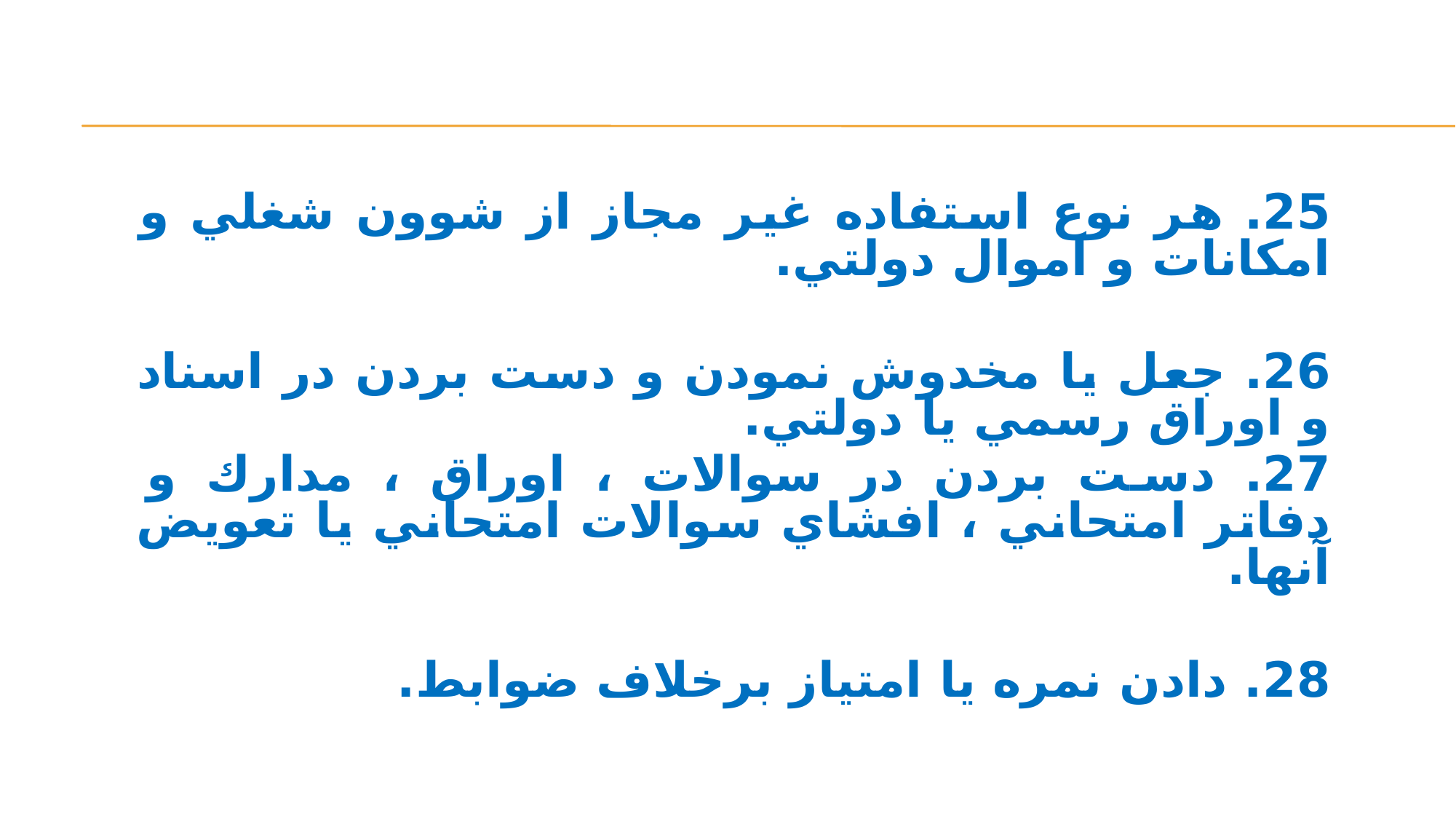

25. هر نوع استفاده غير مجاز از شوون شغلي و امكانات و اموال دولتي.

26. جعل يا مخدوش نمودن و دست بردن در اسناد و اوراق رسمي يا دولتي.
27. دست بردن در سوالات ، اوراق ، مدارك و دفاتر امتحاني ، افشاي سوالات امتحاني يا تعويض آنها.

28. دادن نمره يا امتياز برخلاف ضوابط.